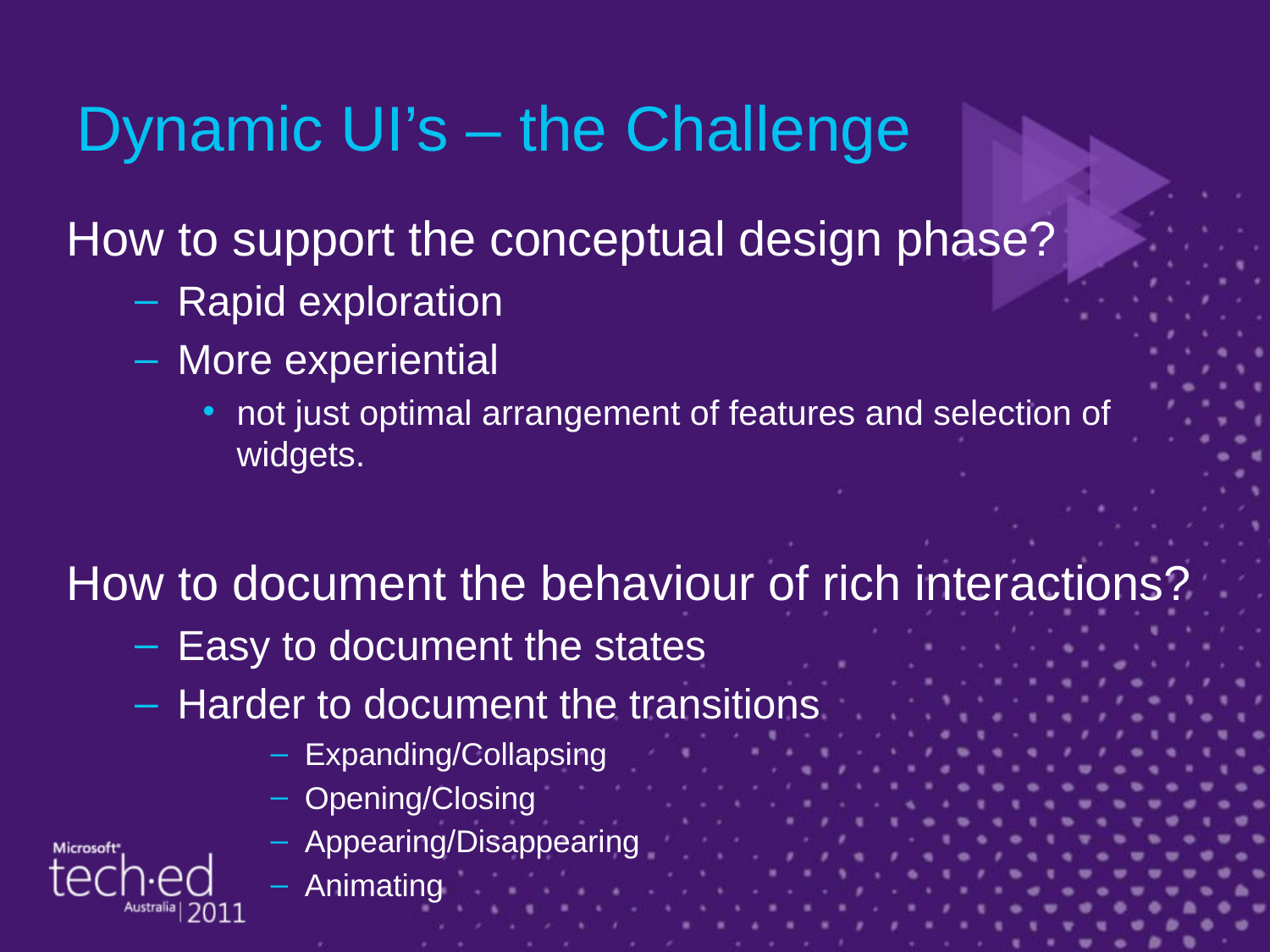

# Dynamic UI’s – the Challenge
How to support the conceptual design phase?
Rapid exploration
More experiential
not just optimal arrangement of features and selection of widgets.

How to document the behaviour of rich interactions?
Easy to document the states
Harder to document the transitions
Expanding/Collapsing
Opening/Closing
Appearing/Disappearing
Animating